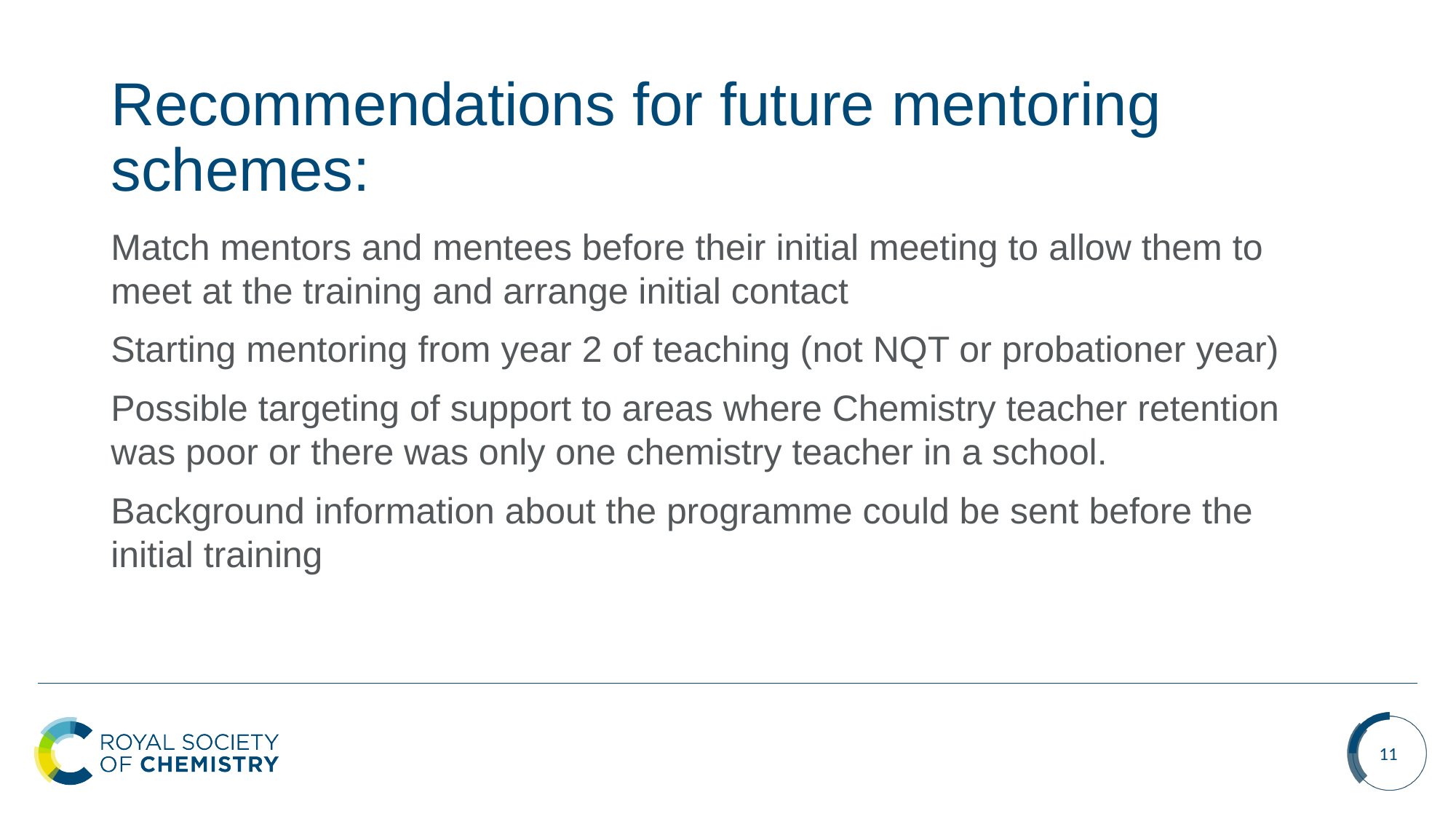

# Recommendations for future mentoring schemes:
Match mentors and mentees before their initial meeting to allow them to meet at the training and arrange initial contact
Starting mentoring from year 2 of teaching (not NQT or probationer year)
Possible targeting of support to areas where Chemistry teacher retention was poor or there was only one chemistry teacher in a school.
Background information about the programme could be sent before the initial training

11